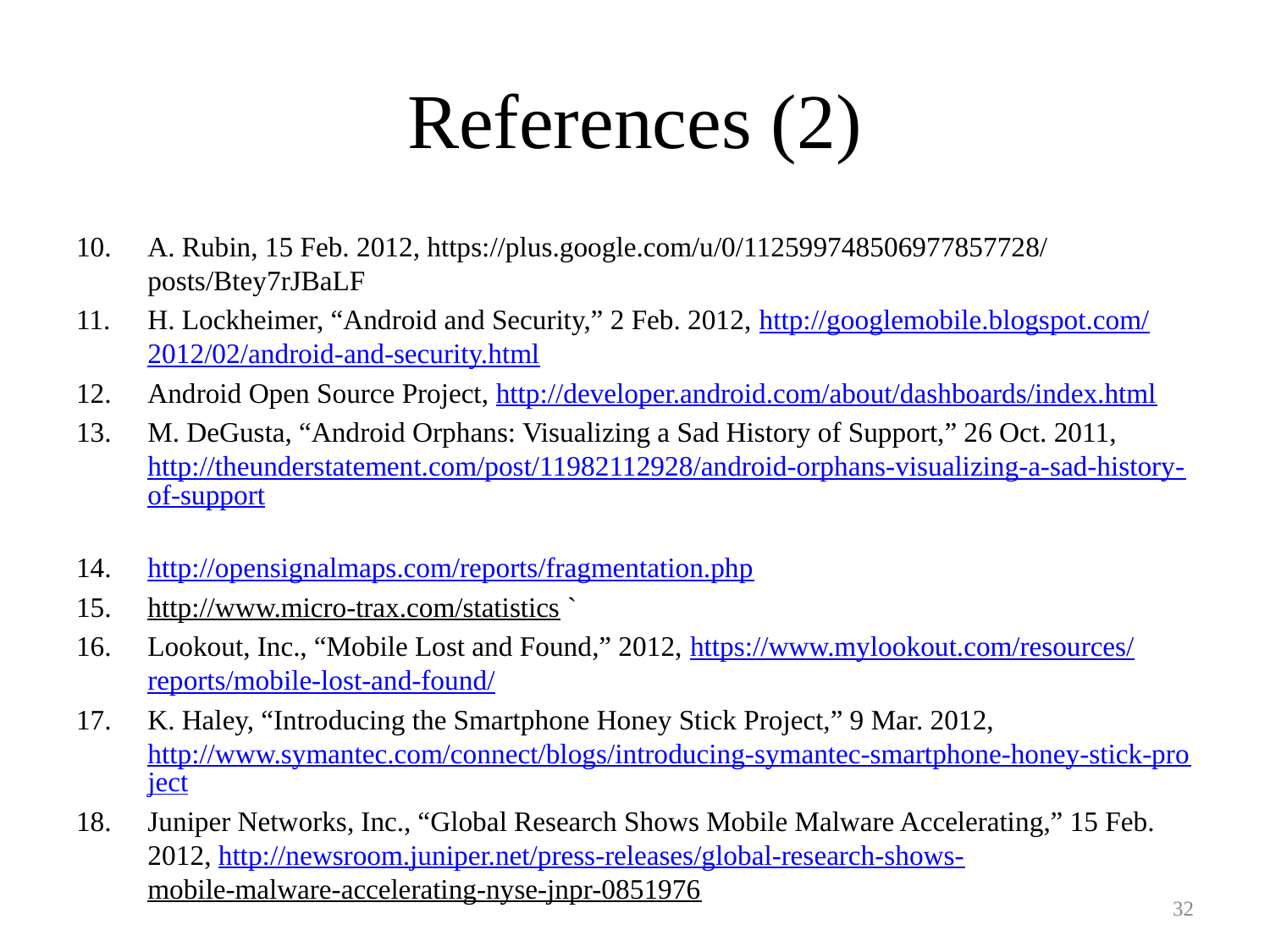

# References (2)
A. Rubin, 15 Feb. 2012, https://plus.google.com/u/0/112599748506977857728/
posts/Btey7rJBaLF
H. Lockheimer, “Android and Security,” 2 Feb. 2012, http://googlemobile.blogspot.com/
2012/02/android-and-security.html
Android Open Source Project, http://developer.android.com/about/dashboards/index.html
M. DeGusta, “Android Orphans: Visualizing a Sad History of Support,” 26 Oct. 2011, http://theunderstatement.com/post/11982112928/android-orphans-visualizing-a-sad-history-of-support
http://opensignalmaps.com/reports/fragmentation.php
http://www.micro-trax.com/statistics `
Lookout, Inc., “Mobile Lost and Found,” 2012, https://www.mylookout.com/resources/
reports/mobile-lost-and-found/
K. Haley, “Introducing the Smartphone Honey Stick Project,” 9 Mar. 2012, http://www.symantec.com/connect/blogs/introducing-symantec-smartphone-honey-stick-project
Juniper Networks, Inc., “Global Research Shows Mobile Malware Accelerating,” 15 Feb. 2012, http://newsroom.juniper.net/press-releases/global-research-shows-
mobile-malware-accelerating-nyse-jnpr-0851976

32